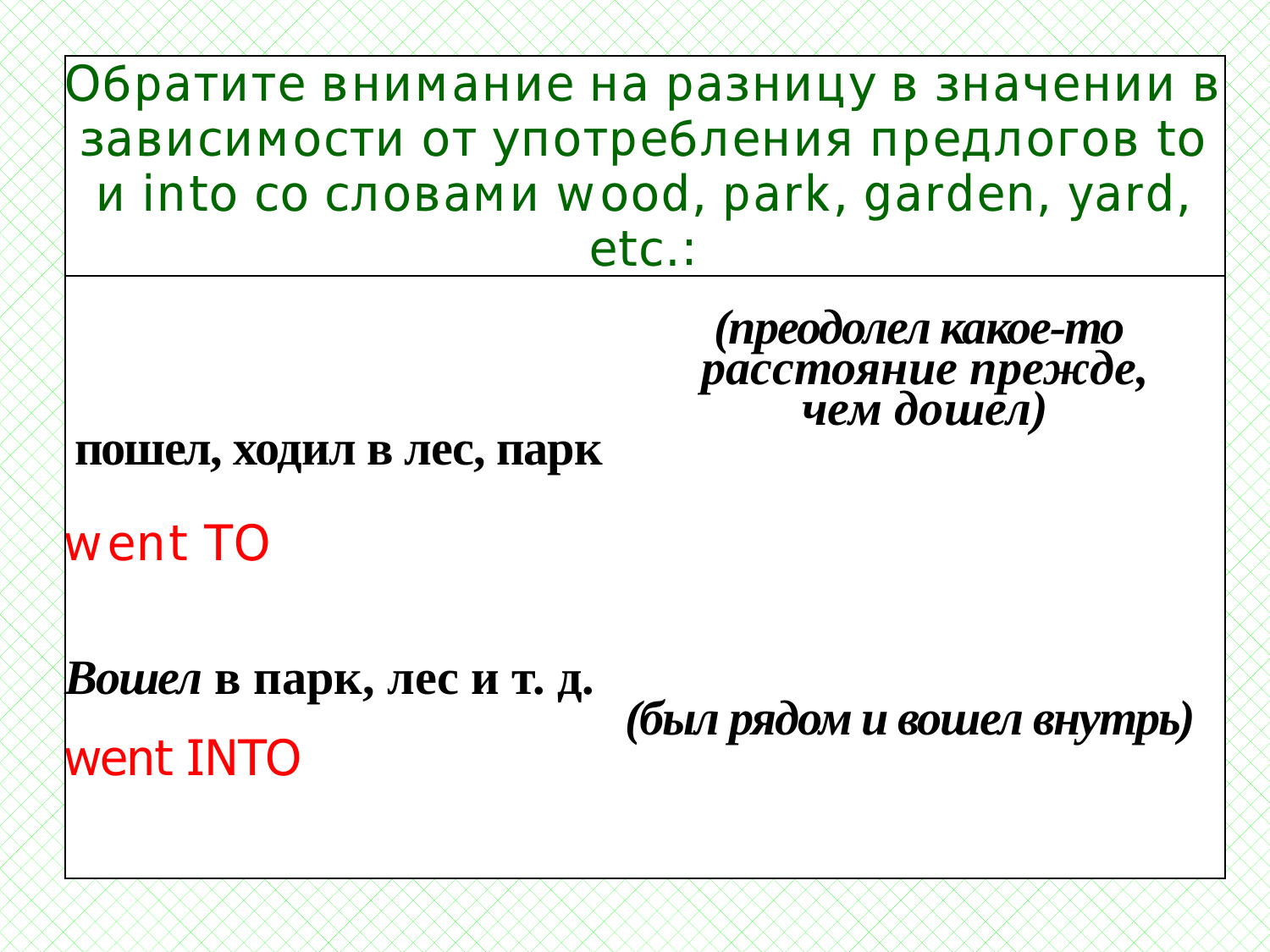

#
| Обратите внимание на разницу в значении в зависи­мости от употребления предлогов to и into со словами wood, park, garden, yard, etc.: |  |
| --- | --- |
| пошел, ходил в лес, парк | (преодолел какое-то расстояние прежде, чем дошел) |
|  |  |
| went ТО |  |
| Вошел в парк, лес и т. д. | (был рядом и вошел внутрь) |
| went INTO |  |